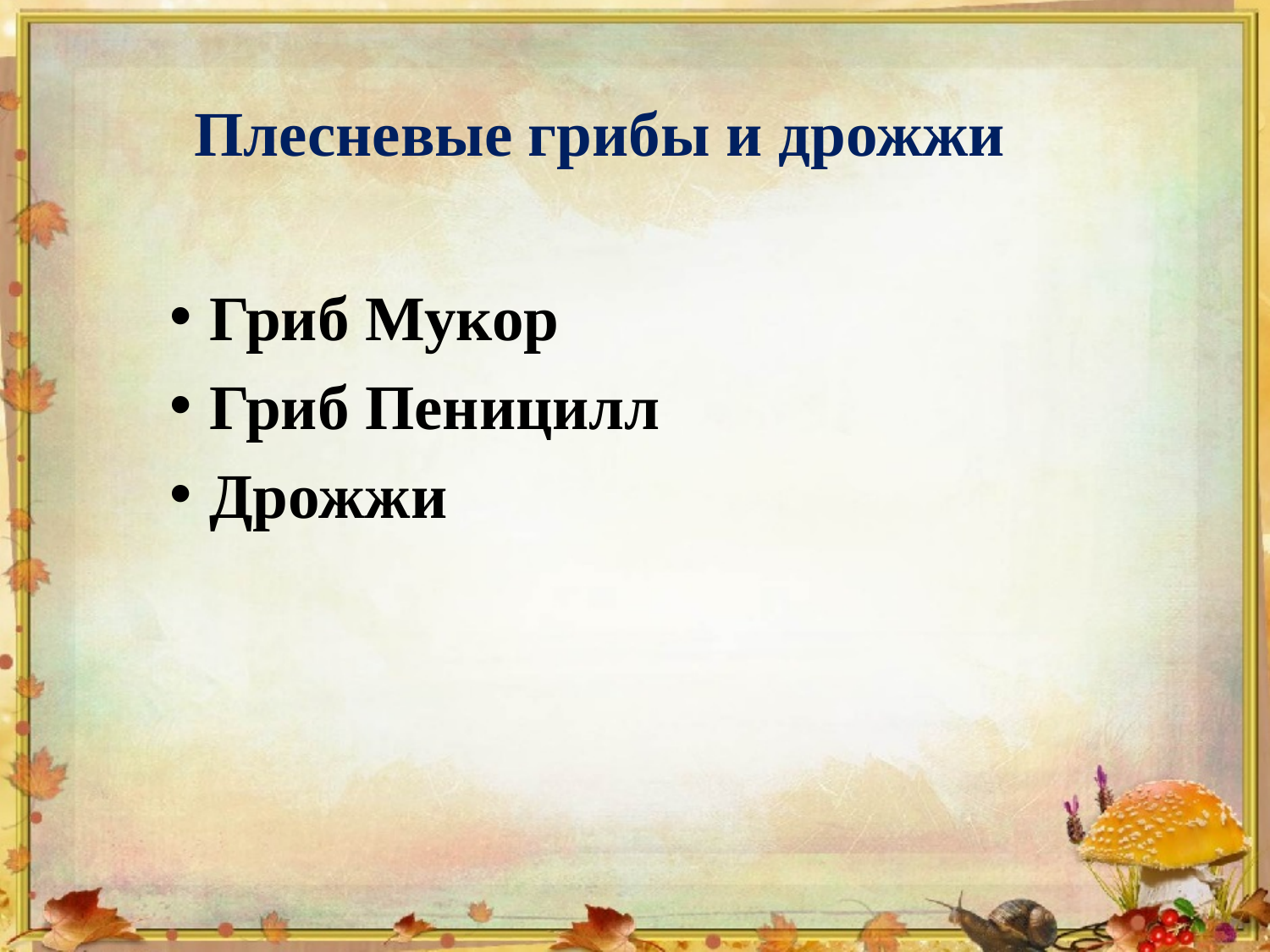

# Плесневые грибы и дрожжи
Гриб Мукор
Гриб Пеницилл
Дрожжи